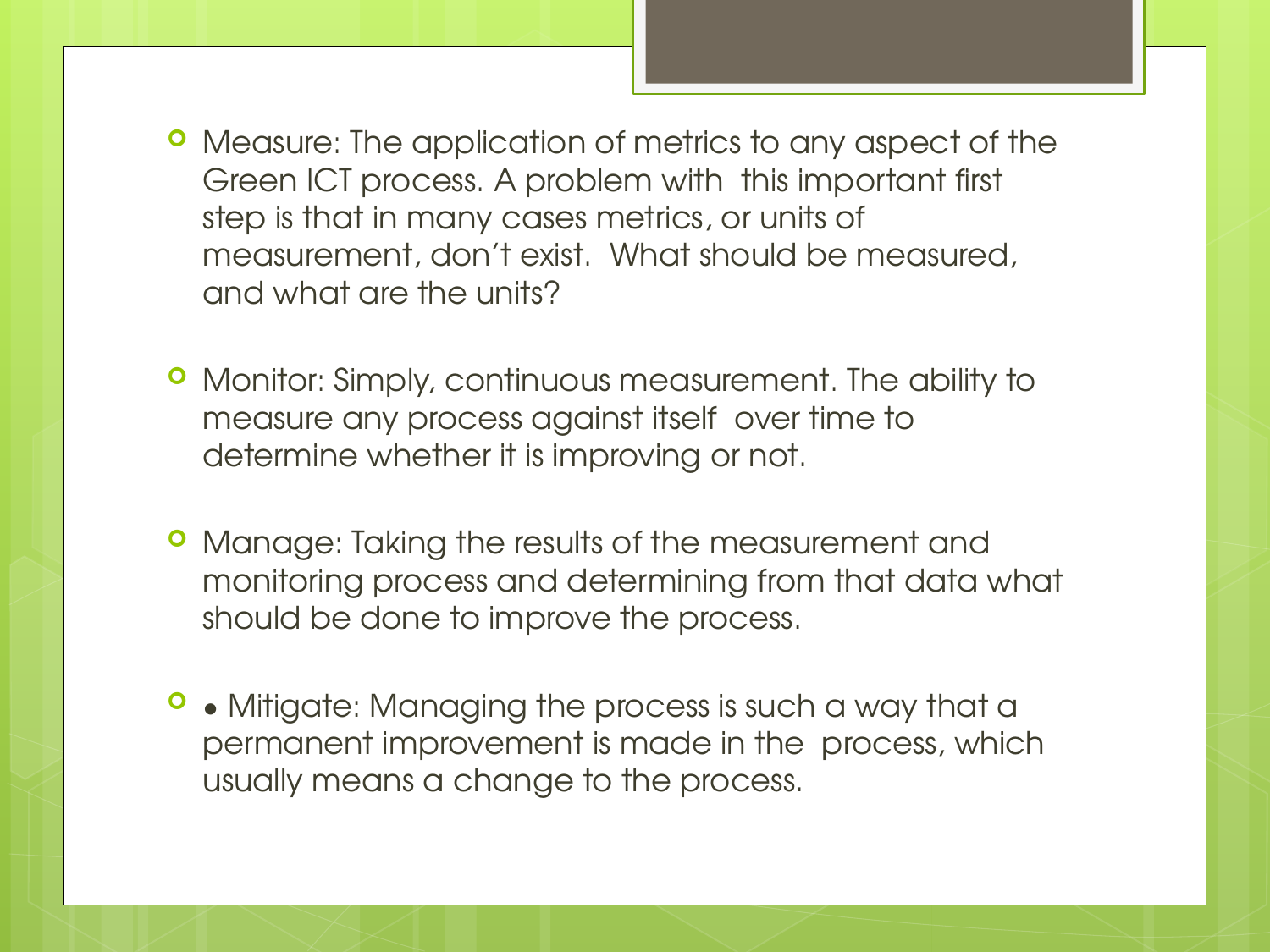

Measure: The application of metrics to any aspect of the Green ICT process. A problem with  this important first step is that in many cases metrics, or units of measurement, don’t exist.  What should be measured, and what are the units?

Monitor: Simply, continuous measurement. The ability to measure any process against itself  over time to determine whether it is improving or not.

Manage: Taking the results of the measurement and monitoring process and determining from that data what should be done to improve the process.

• Mitigate: Managing the process is such a way that a permanent improvement is made in the  process, which usually means a change to the process.